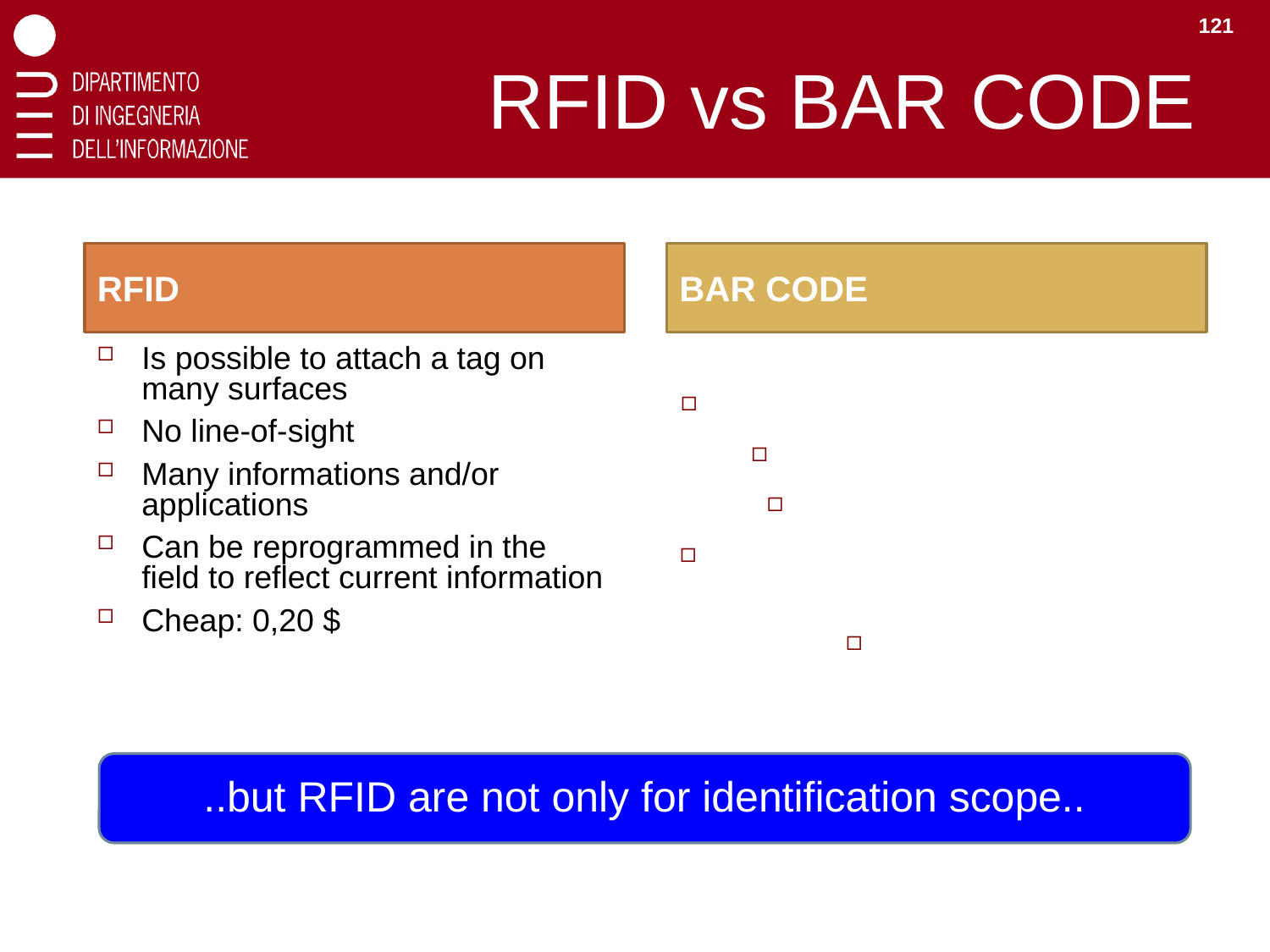

121
# RFID vs BAR CODE
RFID
BAR CODE
Is possible to attach a tag on many surfaces
No line-of-sight
Many informations and/or applications
Can be reprogrammed in the field to reflect current information
Cheap: 0,20 $

Now everything has a bar code
Requires line-of-sight
Only ID information
Data is fixed at the moment the label is printed
Cost free

..but RFID are not only for identification scope..